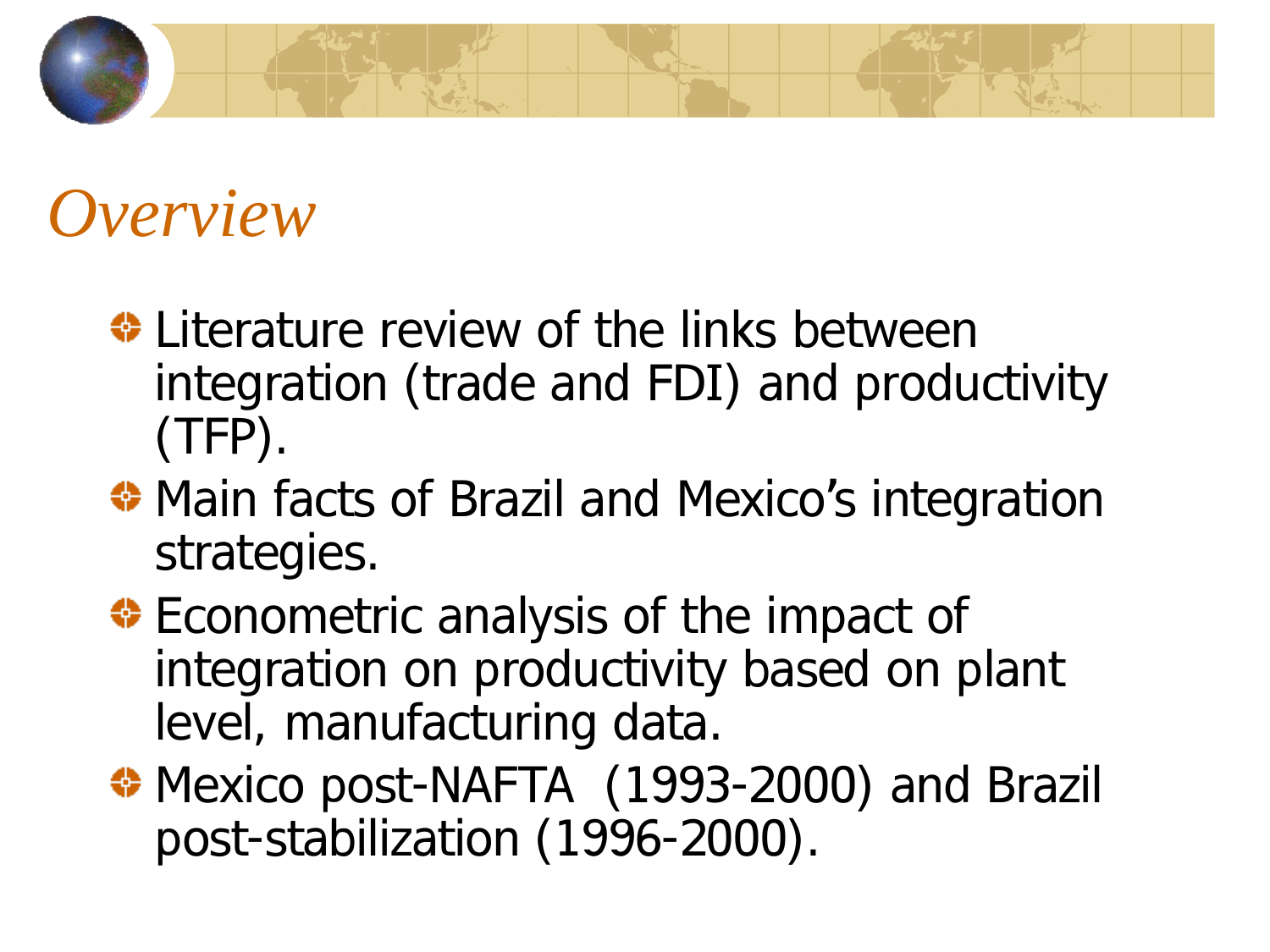

# Overview
Literature review of the links between integration (trade and FDI) and productivity (TFP).
Main facts of Brazil and Mexico’s integration strategies.
Econometric analysis of the impact of integration on productivity based on plant level, manufacturing data.
Mexico post-NAFTA  (1993-2000) and Brazil post-stabilization (1996-2000).